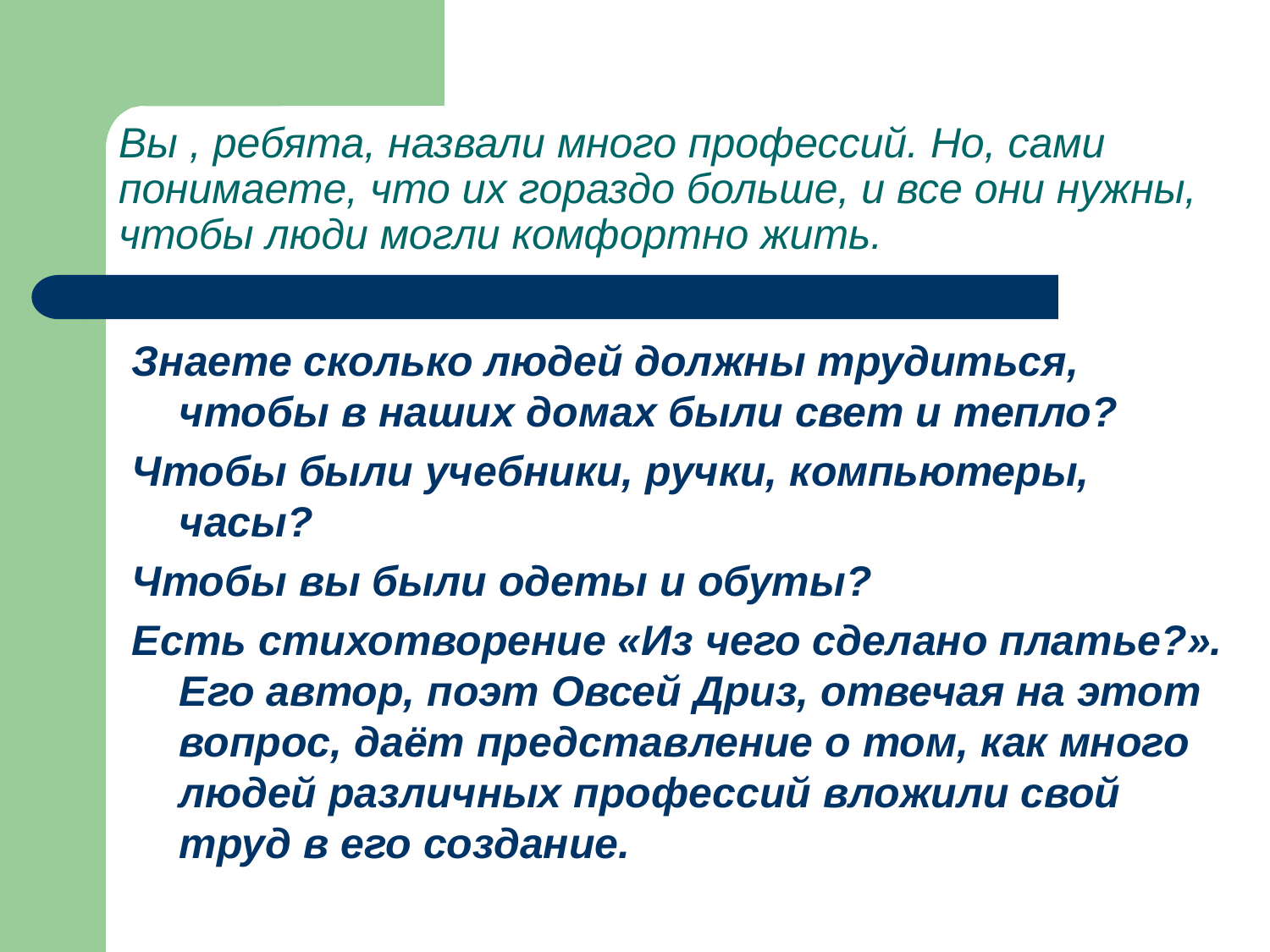

# Вы , ребята, назвали много профессий. Но, сами понимаете, что их гораздо больше, и все они нужны, чтобы люди могли комфортно жить.
Знаете сколько людей должны трудиться, чтобы в наших домах были свет и тепло?
Чтобы были учебники, ручки, компьютеры, часы?
Чтобы вы были одеты и обуты?
Есть стихотворение «Из чего сделано платье?». Его автор, поэт Овсей Дриз, отвечая на этот вопрос, даёт представление о том, как много  людей различных профессий вложили свой труд в его создание.